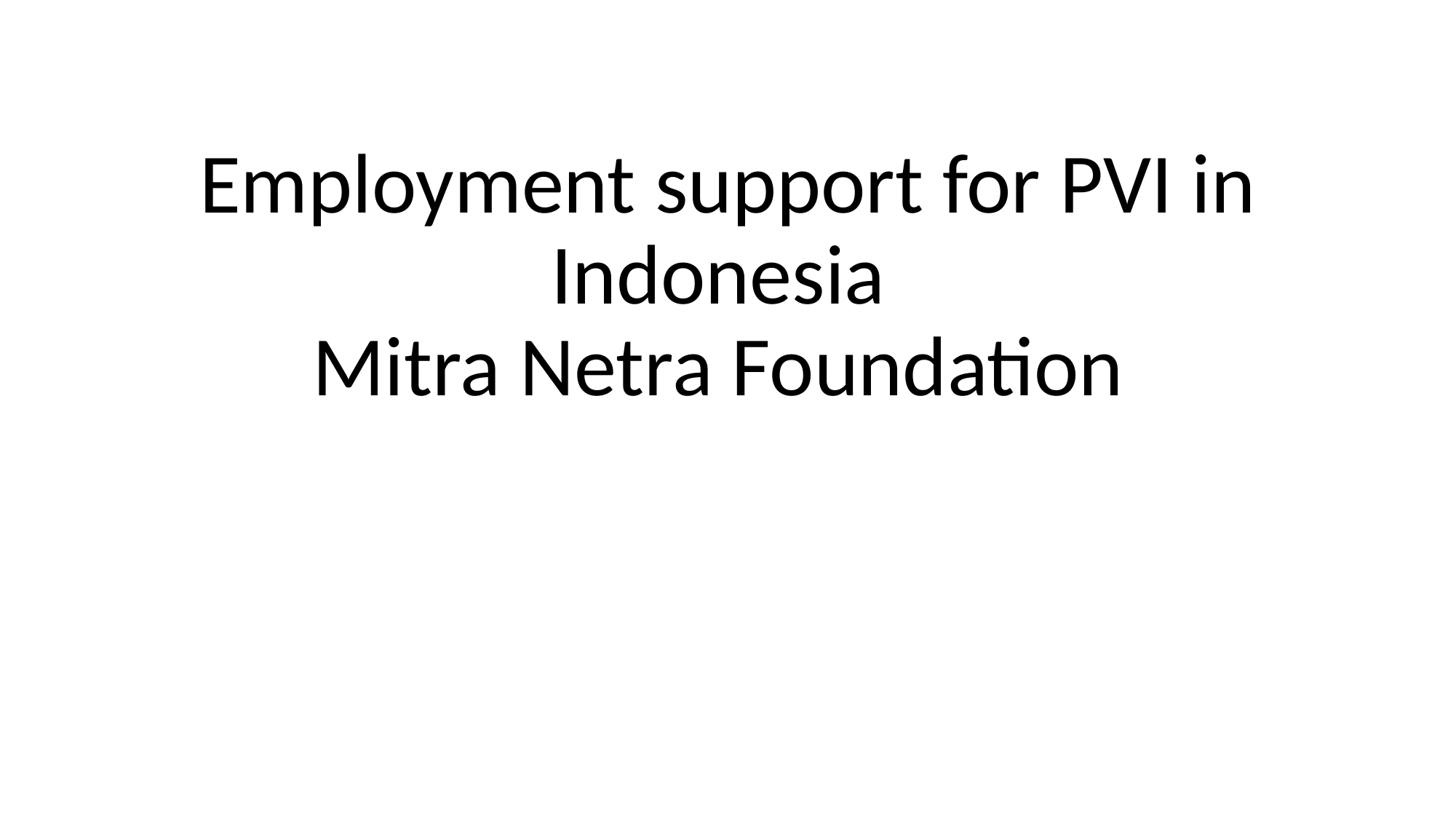

# Employment support for PVI in Indonesia Mitra Netra Foundation